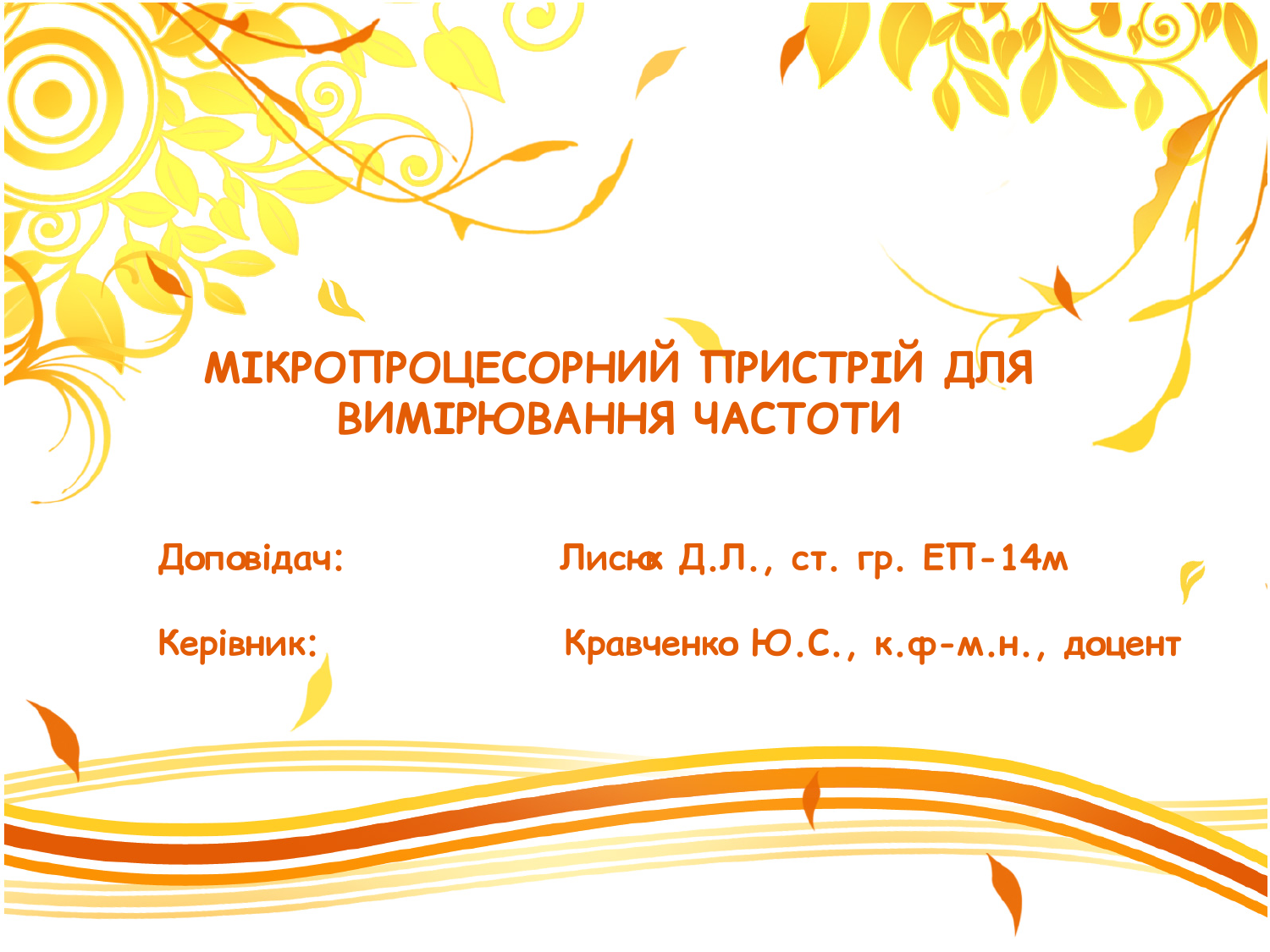

# МІКРОПРОЦЕСОРНИЙ ПРИСТРІЙ ДЛЯ ВИМІРЮВАННЯ ЧАСТОТИ
Доповідач:              Лисюк Д.Л., ст. гр. ЕП-14м

Керівник:                Кравченко Ю.С., к.ф-м.н., доцент